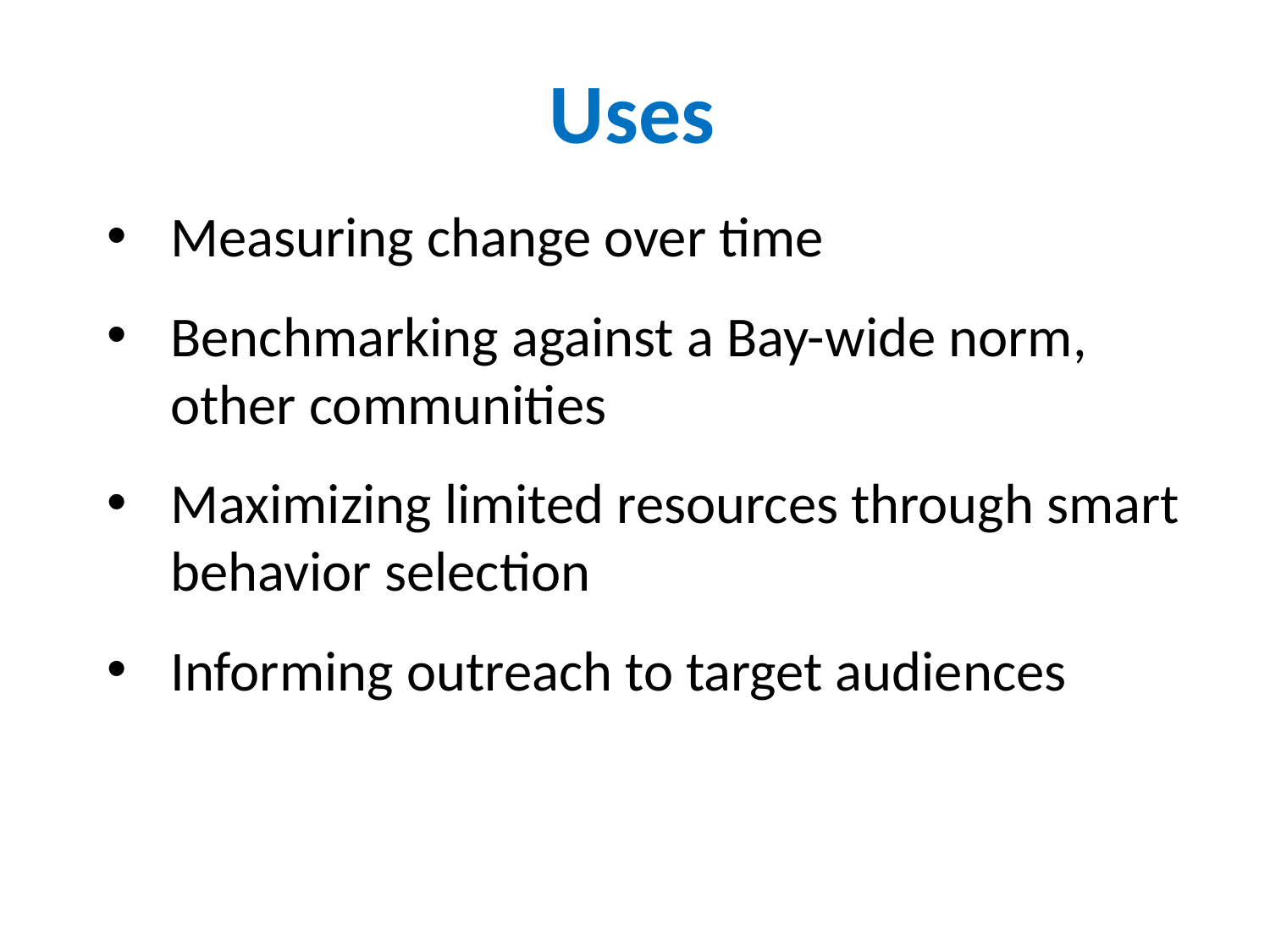

Uses

Measuring change over time
Benchmarking against a Bay-wide norm, other communities
Maximizing limited resources through smart behavior selection
Informing outreach to target audiences